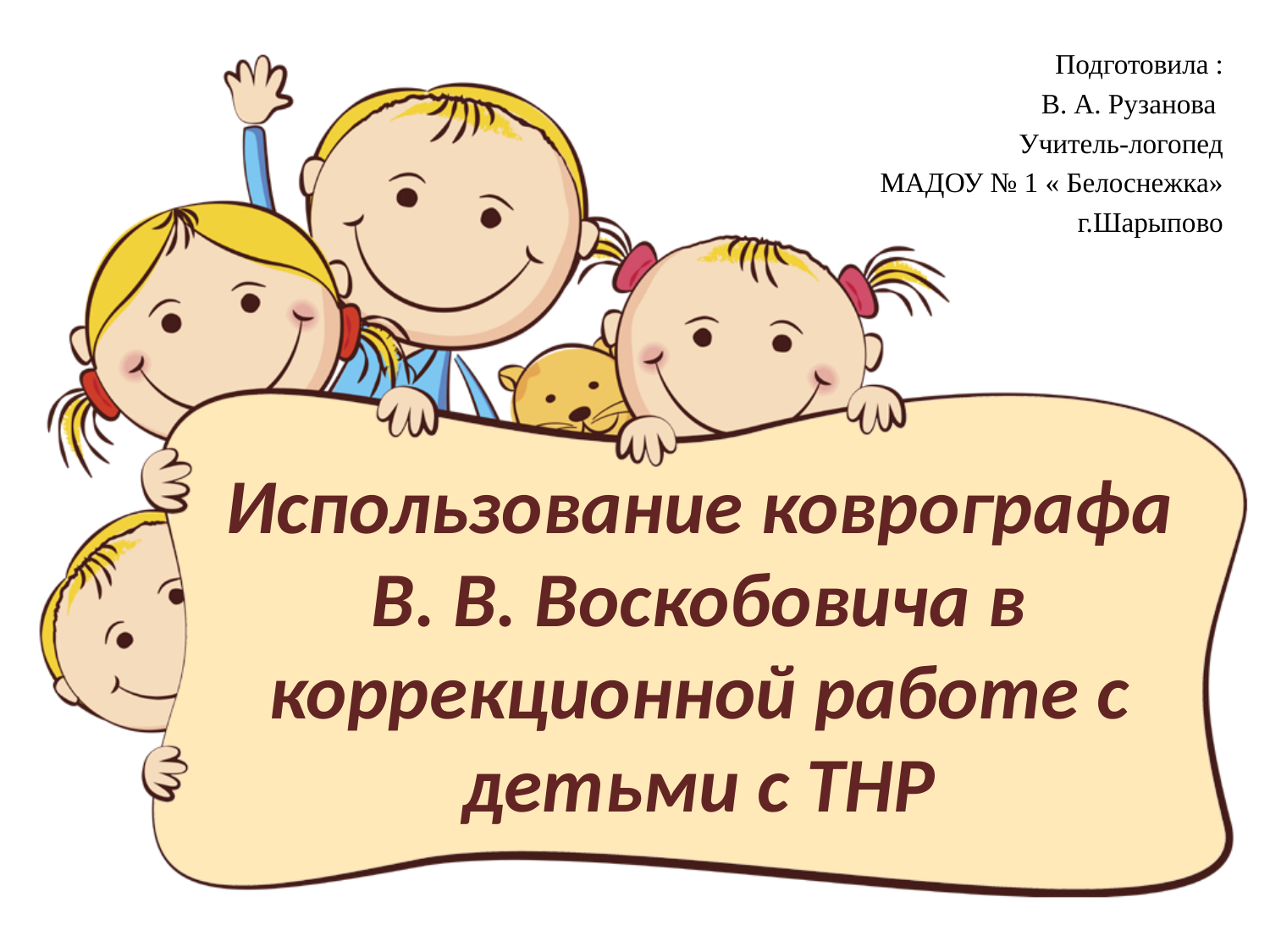

Подготовила :
В. А. Рузанова
Учитель-логопед
МАДОУ № 1 « Белоснежка»
г.Шарыпово
# Использование коврографа В. В. Воскобовича в коррекционной работе с детьми с ТНР